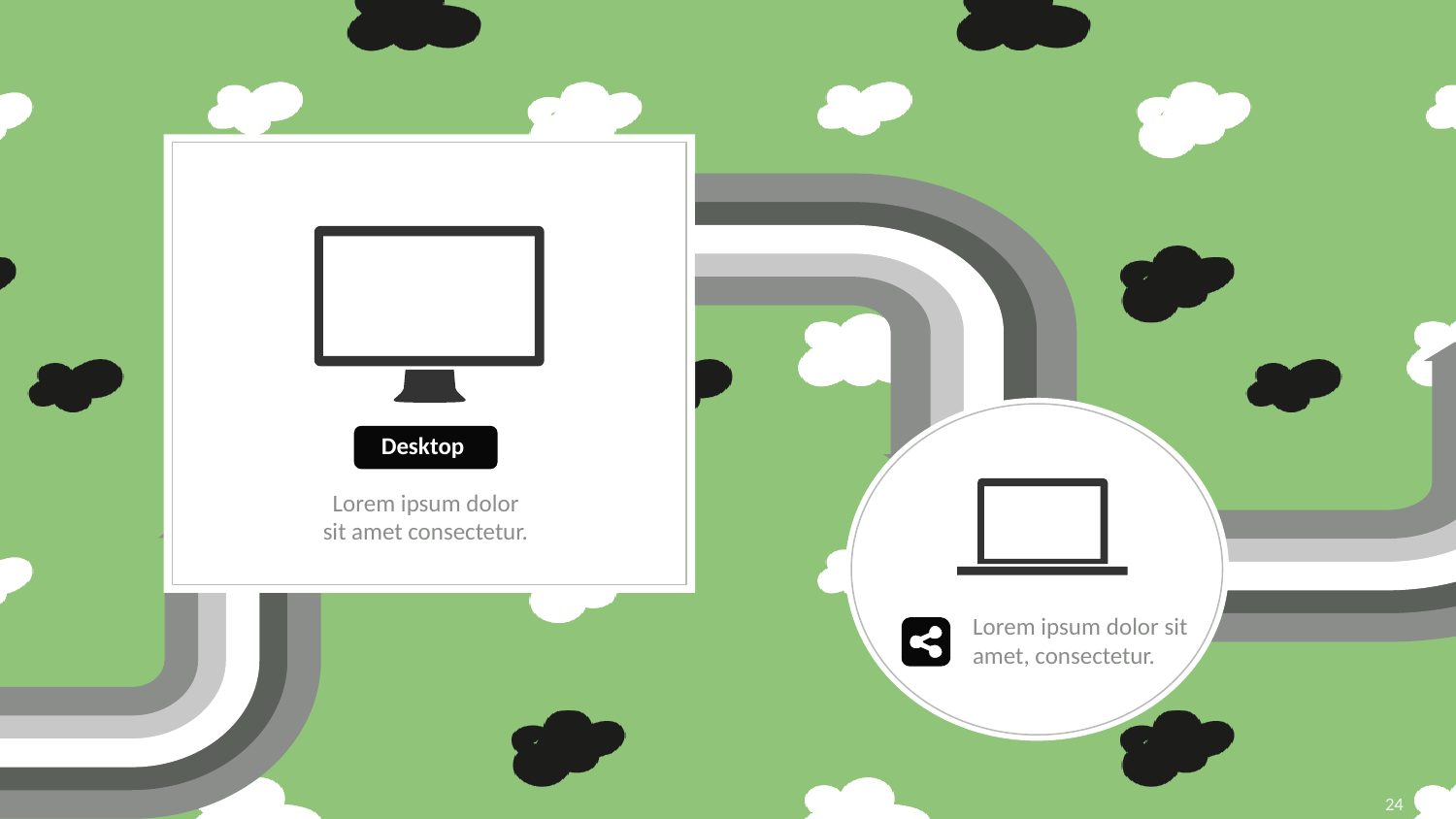

Desktop

Lorem ipsum dolor sit amet consectetur.

Lorem ipsum dolor sit amet, consectetur.